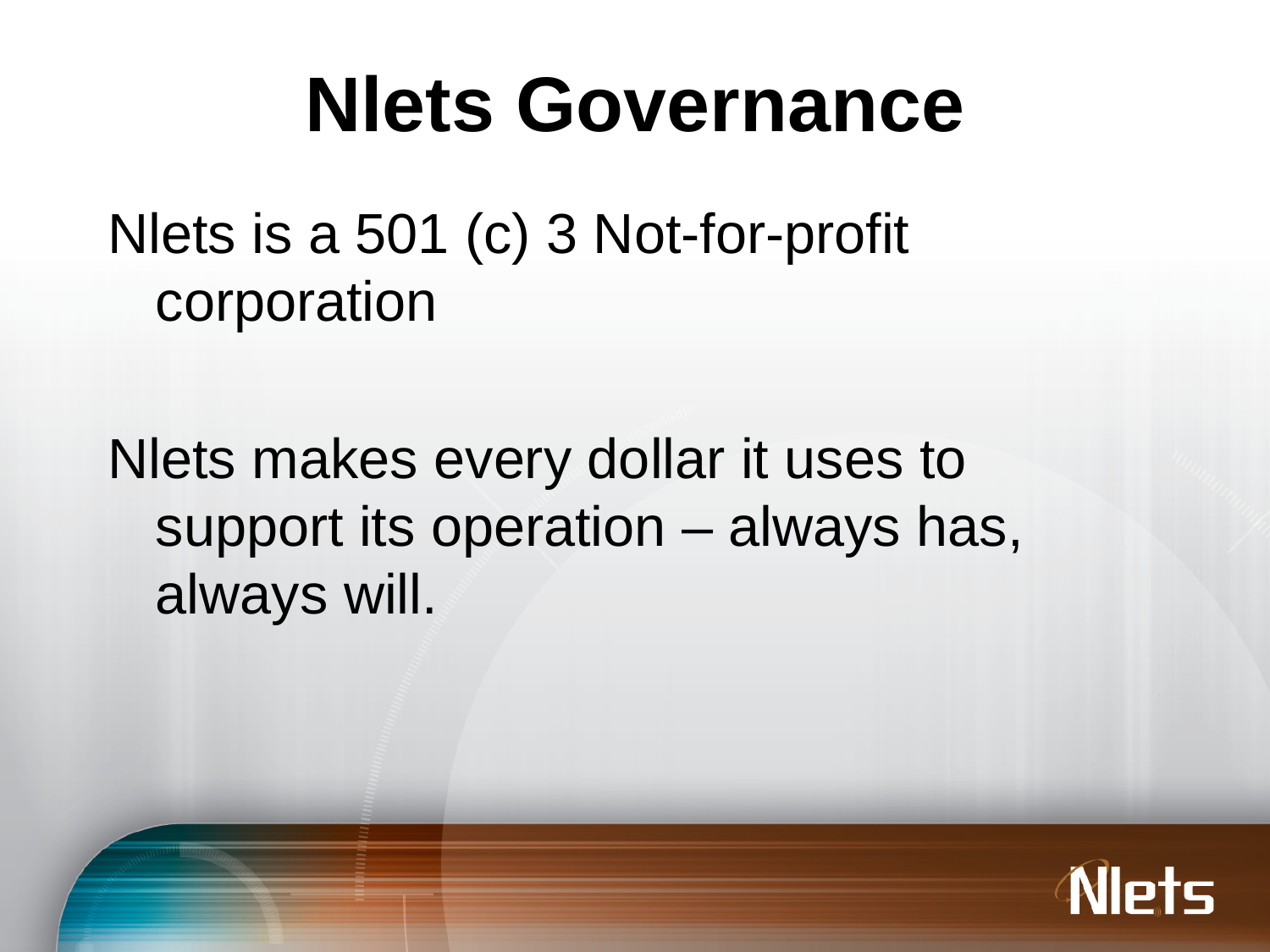

# Nlets Governance
Nlets is a 501 (c) 3 Not-for-profit corporation

Nlets makes every dollar it uses to support its operation – always has, always will.